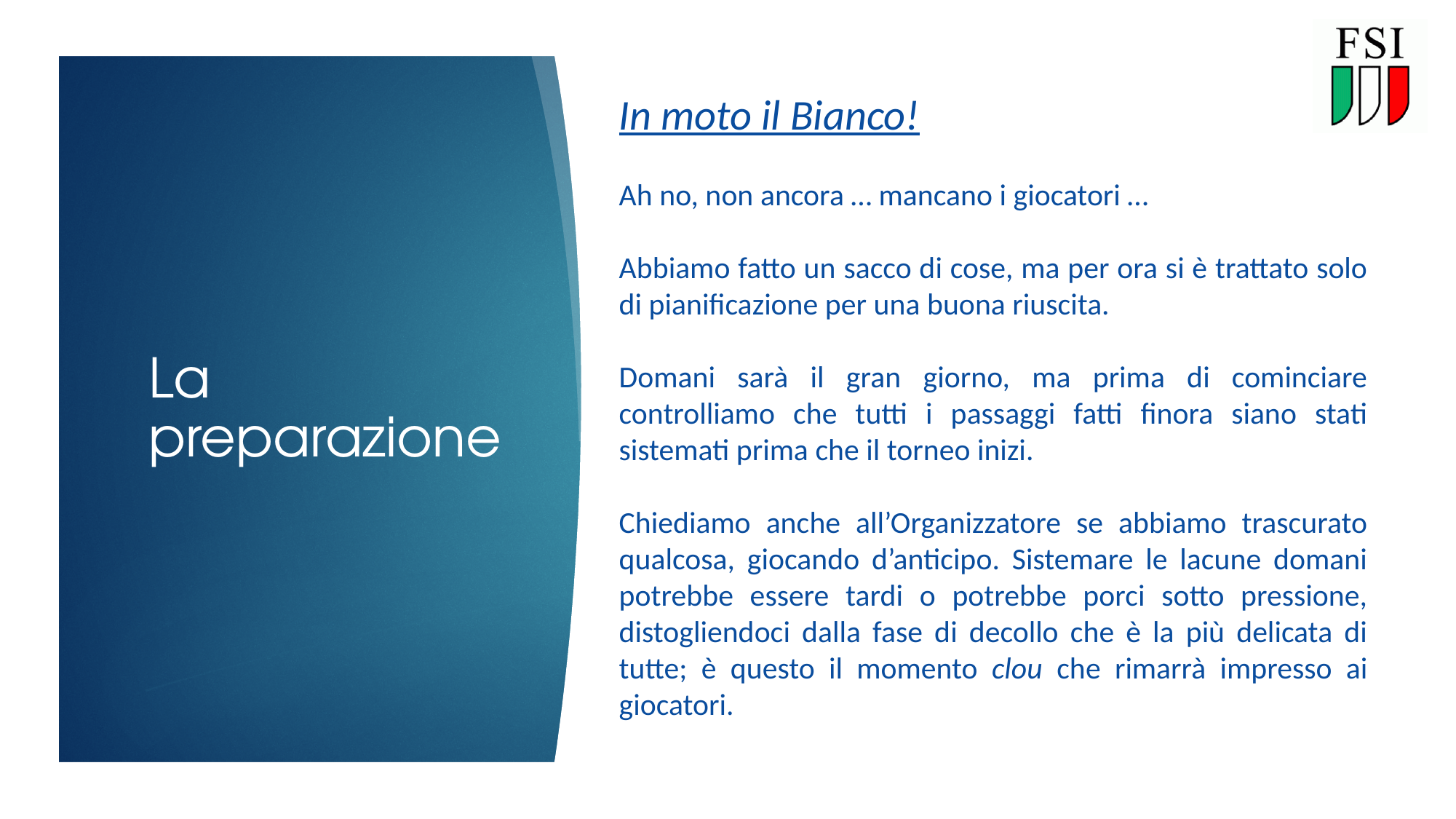

14
In moto il Bianco!

Ah no, non ancora … mancano i giocatori …

Abbiamo fatto un sacco di cose, ma per ora si è trattato solo di pianificazione per una buona riuscita.

Domani sarà il gran giorno, ma prima di cominciare controlliamo che tutti i passaggi fatti finora siano stati sistemati prima che il torneo inizi.

Chiediamo anche all’Organizzatore se abbiamo trascurato qualcosa, giocando d’anticipo. Sistemare le lacune domani potrebbe essere tardi o potrebbe porci sotto pressione, distogliendoci dalla fase di decollo che è la più delicata di tutte; è questo il momento clou che rimarrà impresso ai giocatori.
# La preparazione